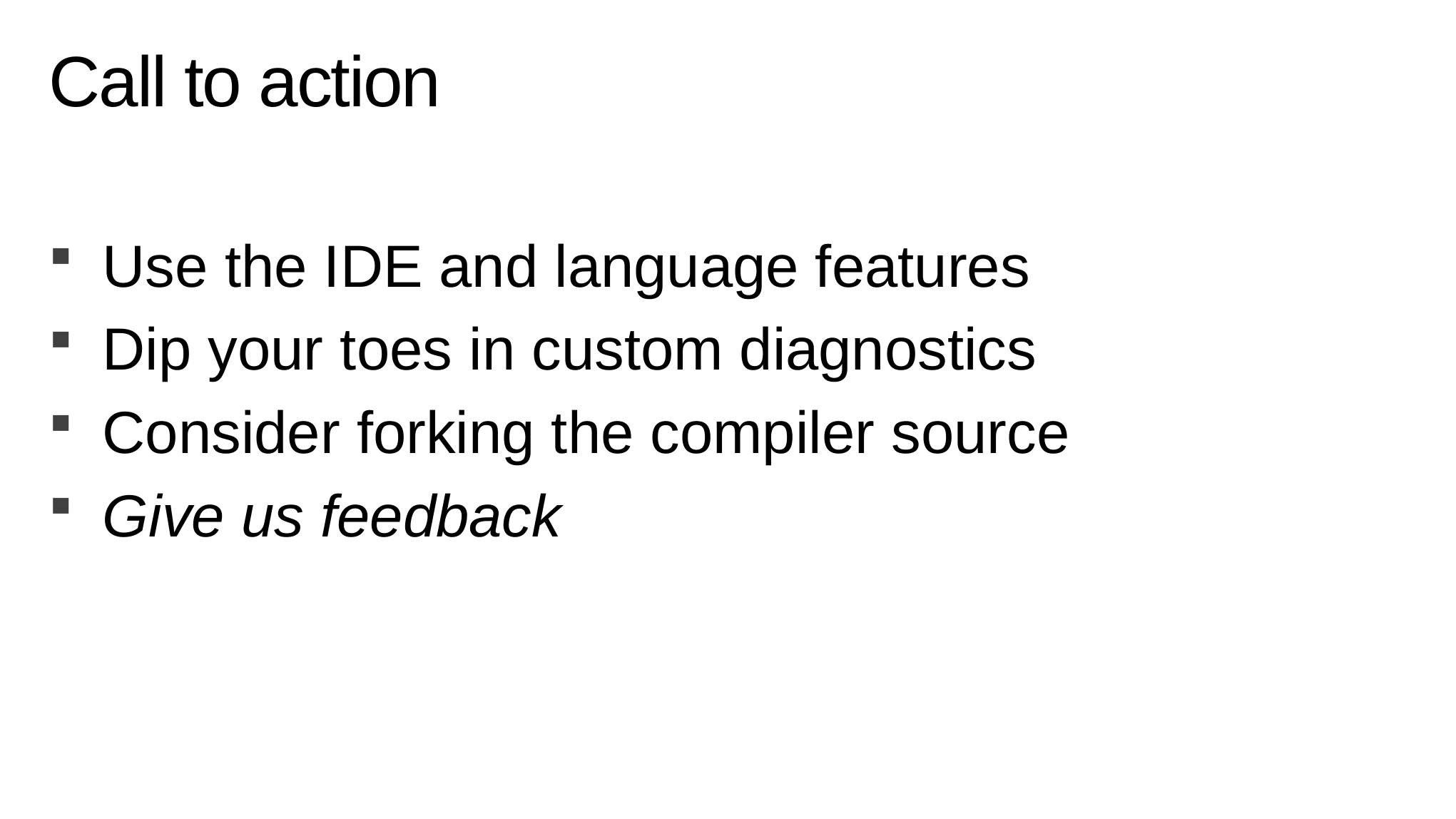

# Call to action
Use the IDE and language features
Dip your toes in custom diagnostics
Consider forking the compiler source
Give us feedback